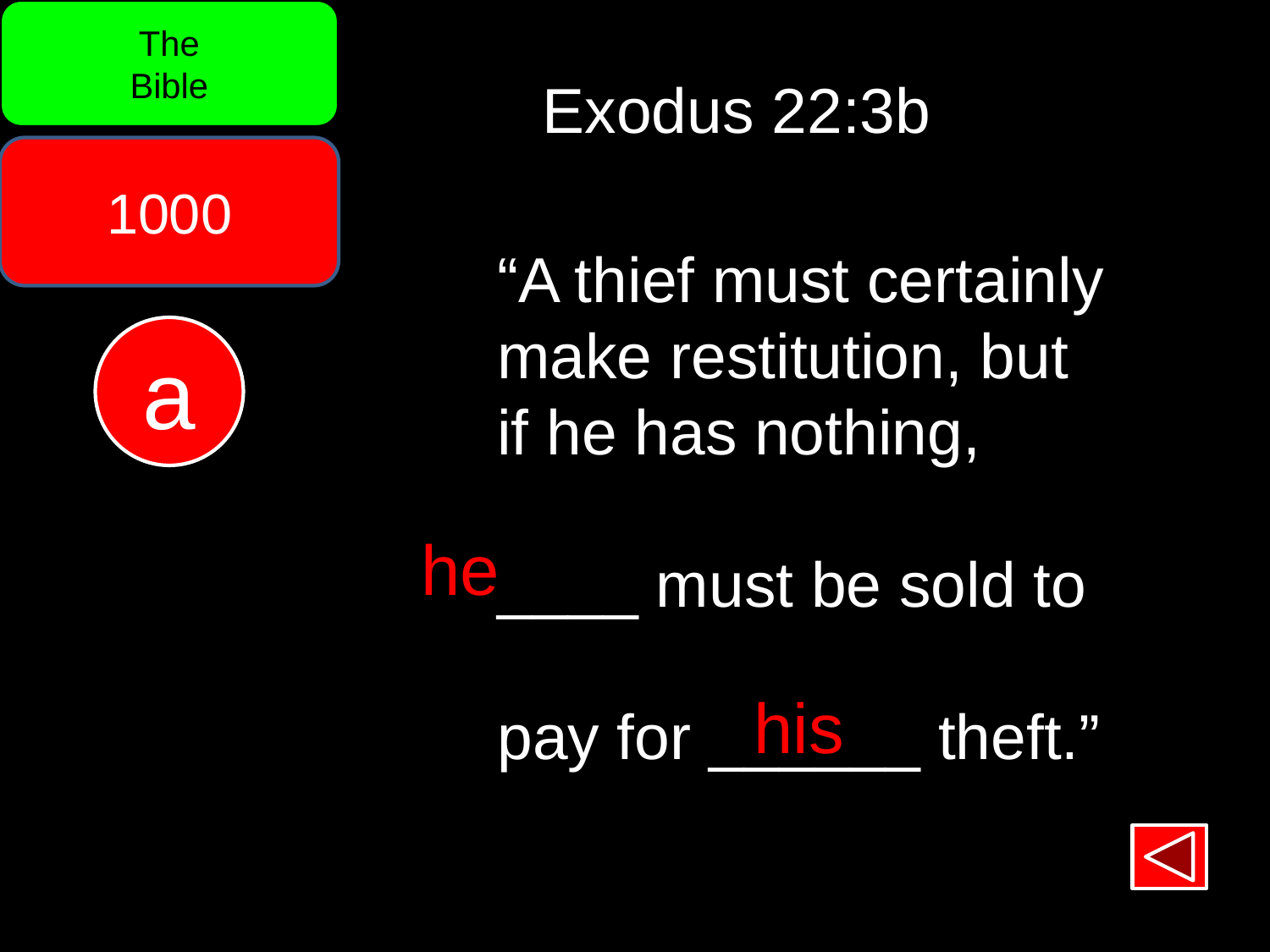

The
Bible
Exodus 22:3b
1000
“A thief must certainly
make restitution, but
if he has nothing,

____ must be sold to

pay for ______ theft.”
a
he
his